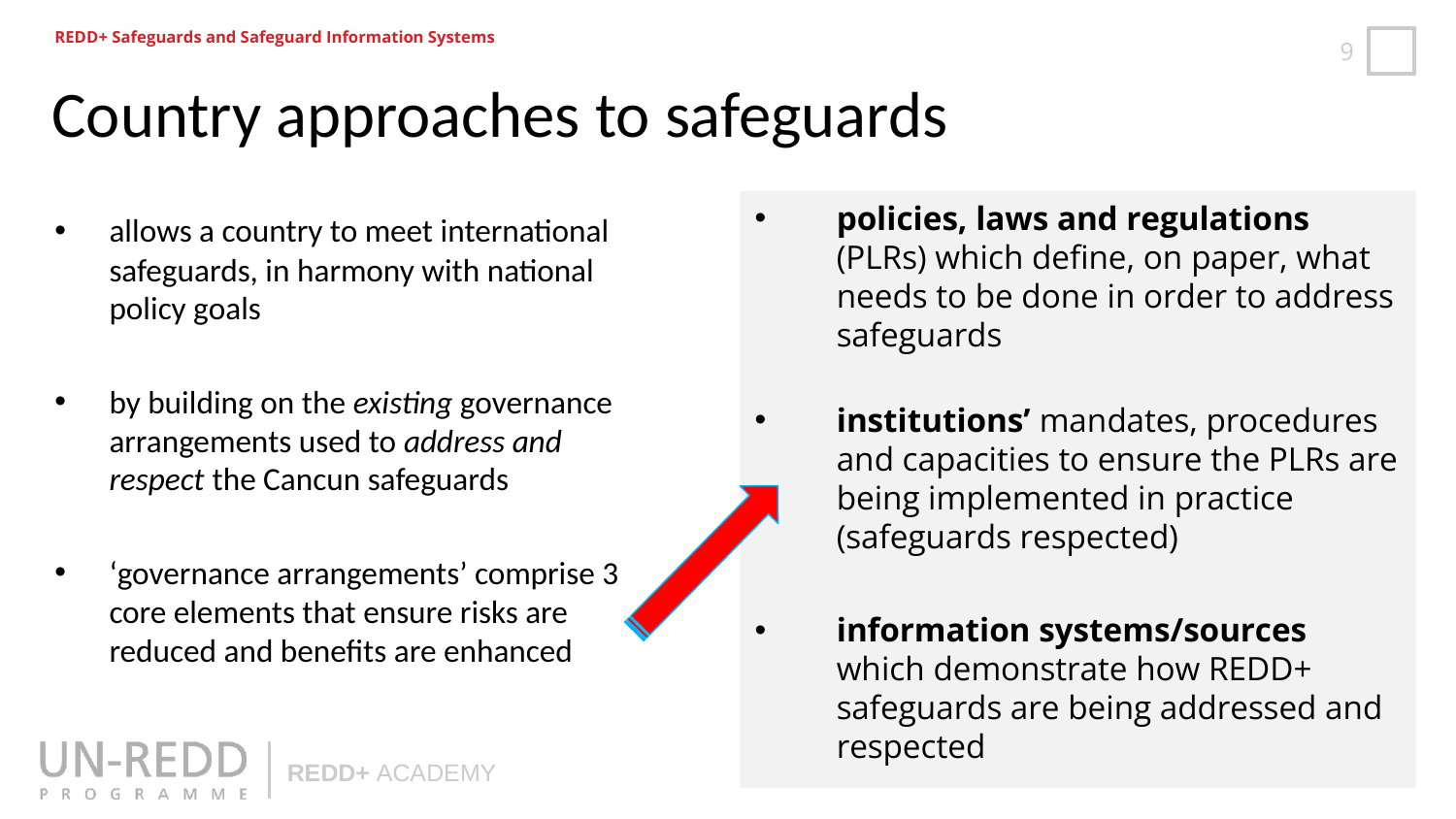

REDD+ Safeguards and Safeguard Information Systems
Country approaches to safeguards
policies, laws and regulations (PLRs) which define, on paper, what needs to be done in order to address safeguards

institutions’ mandates, procedures and capacities to ensure the PLRs are being implemented in practice (safeguards respected)

information systems/sources which demonstrate how REDD+ safeguards are being addressed and respected
allows a country to meet international safeguards, in harmony with national policy goals

by building on the existing governance arrangements used to address and respect the Cancun safeguards

‘governance arrangements’ comprise 3 core elements that ensure risks are reduced and benefits are enhanced